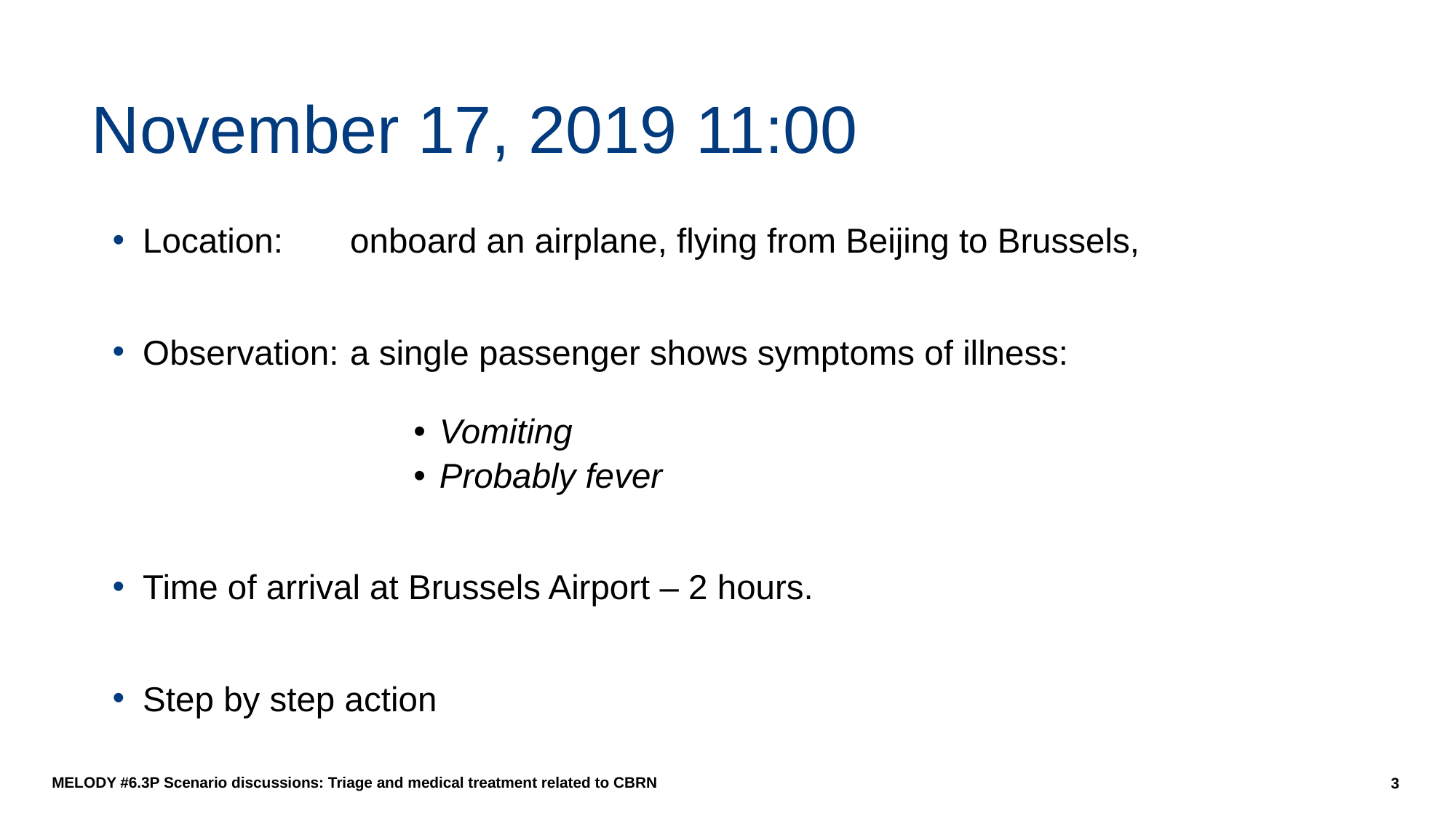

# November 17, 2019 11:00
Location:		onboard an airplane, flying from Beijing to Brussels,

Observation: 	a single passenger shows symptoms of illness:

Vomiting
Probably fever

Time of arrival at Brussels Airport – 2 hours.

Step by step action
MELODY #6.3P Scenario discussions: Triage and medical treatment related to CBRN
3